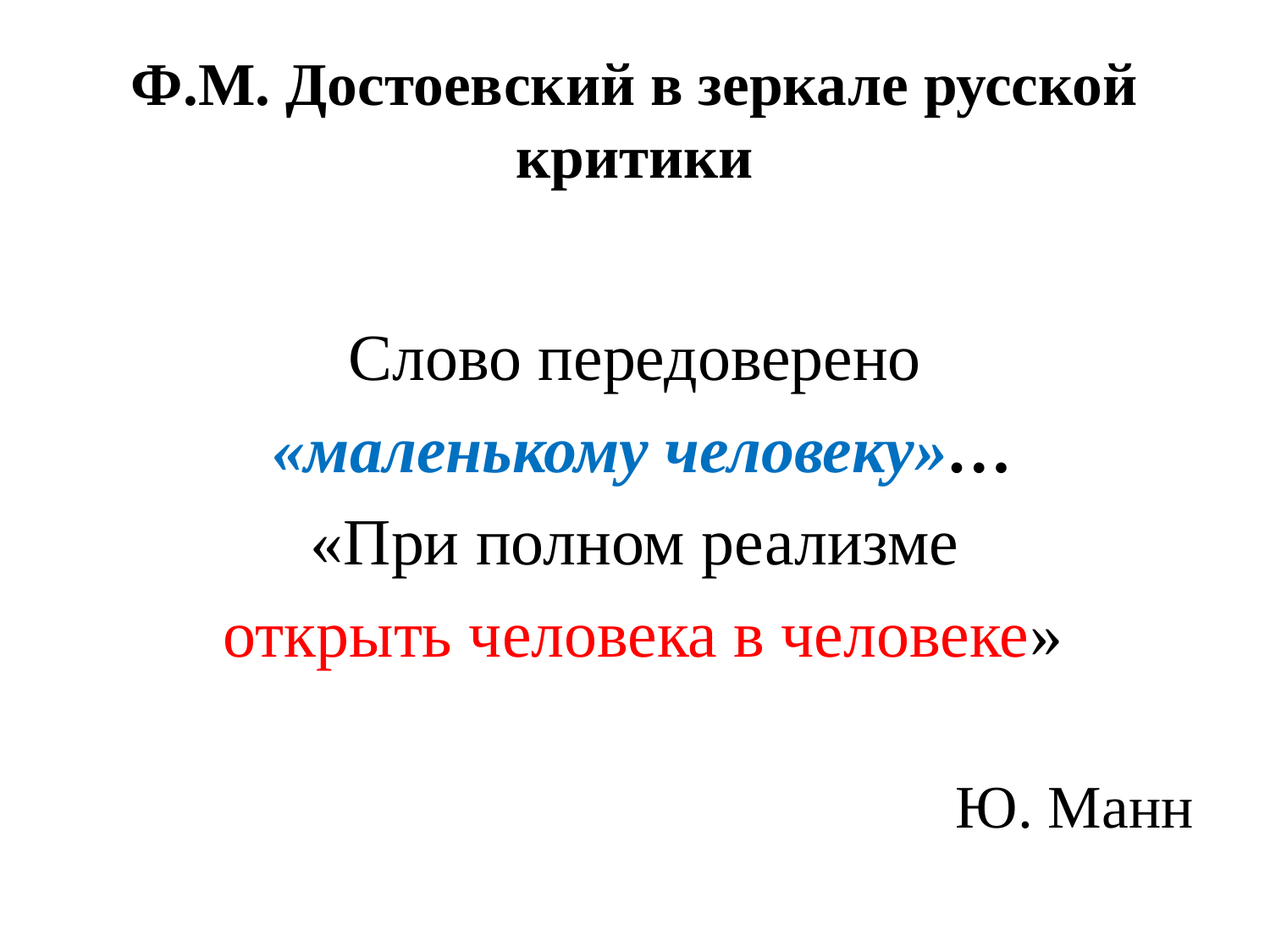

# Ф.М. Достоевский в зеркале русской критики

Слово передоверено
 «маленькому человеку»…
«При полном реализме
 открыть человека в человеке»

Ю. Манн